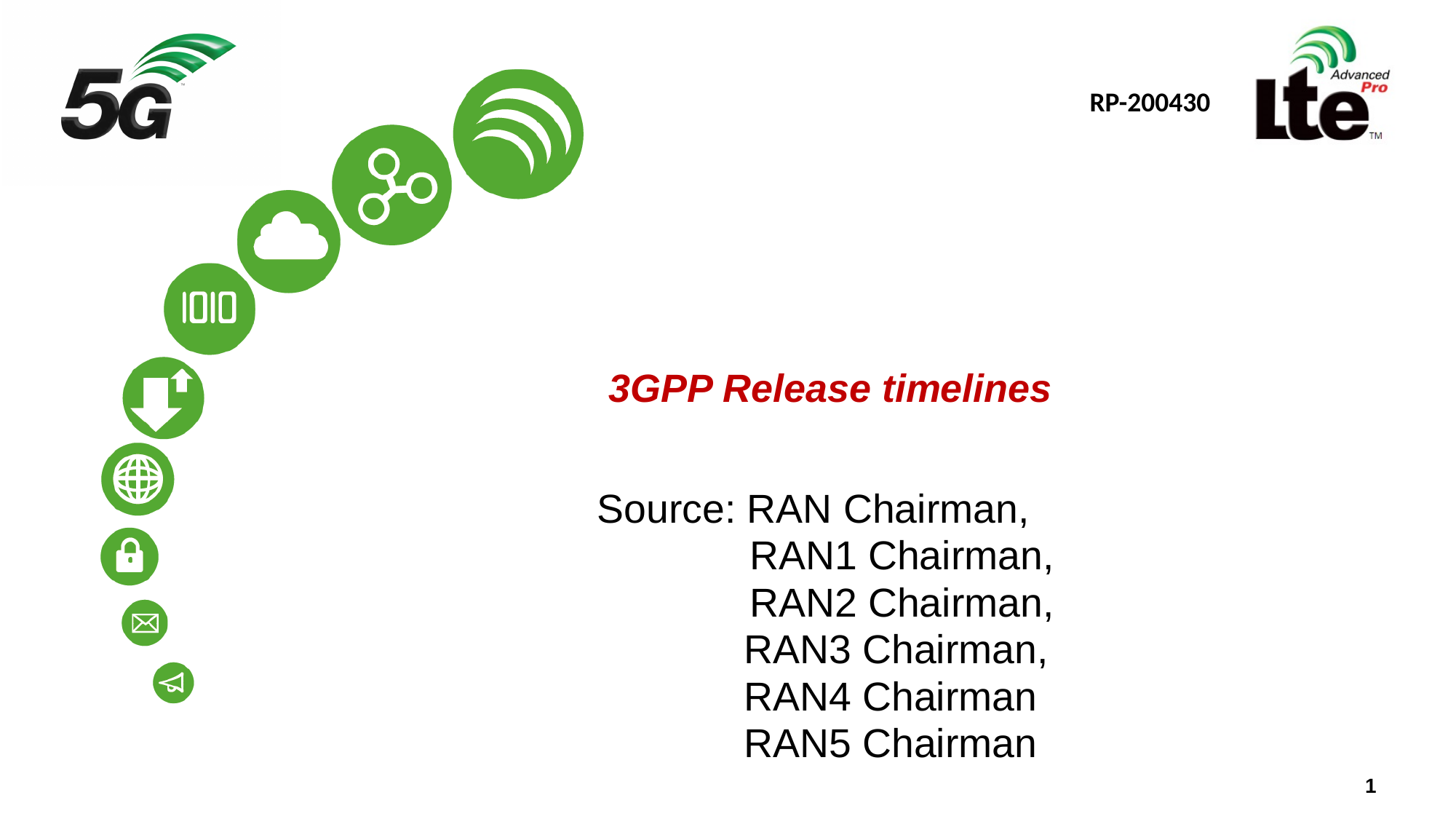

RP-200430
# 3GPP Release timelines

Source: RAN Chairman,
	      RAN1 Chairman,
	      RAN2 Chairman,
	     RAN3 Chairman,
	    RAN4 Chairman
	    RAN5 Chairman